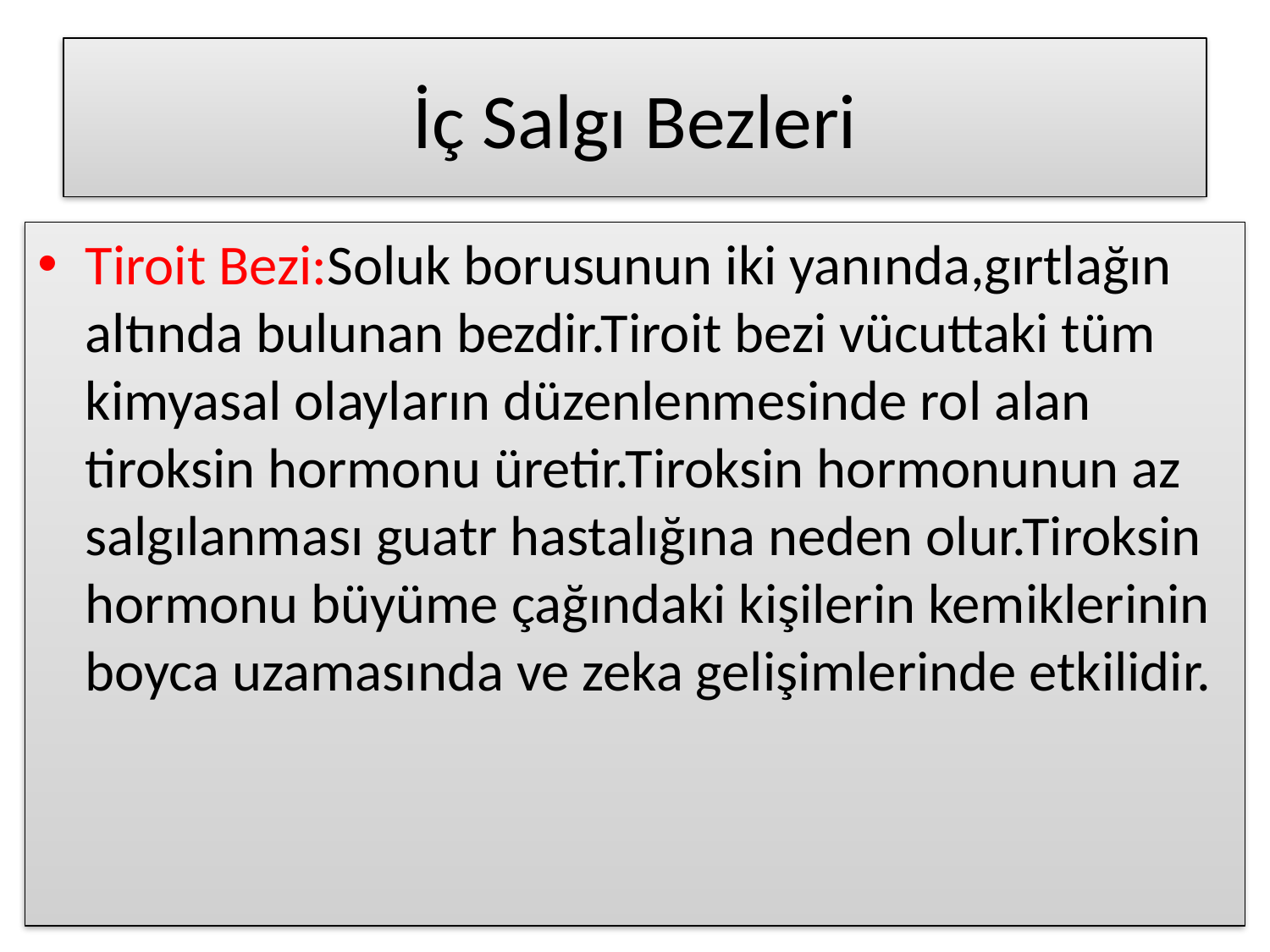

# İç Salgı Bezleri
Tiroit Bezi:Soluk borusunun iki yanında,gırtlağın altında bulunan bezdir.Tiroit bezi vücuttaki tüm kimyasal olayların düzenlenmesinde rol alan tiroksin hormonu üretir.Tiroksin hormonunun az salgılanması guatr hastalığına neden olur.Tiroksin hormonu büyüme çağındaki kişilerin kemiklerinin boyca uzamasında ve zeka gelişimlerinde etkilidir.